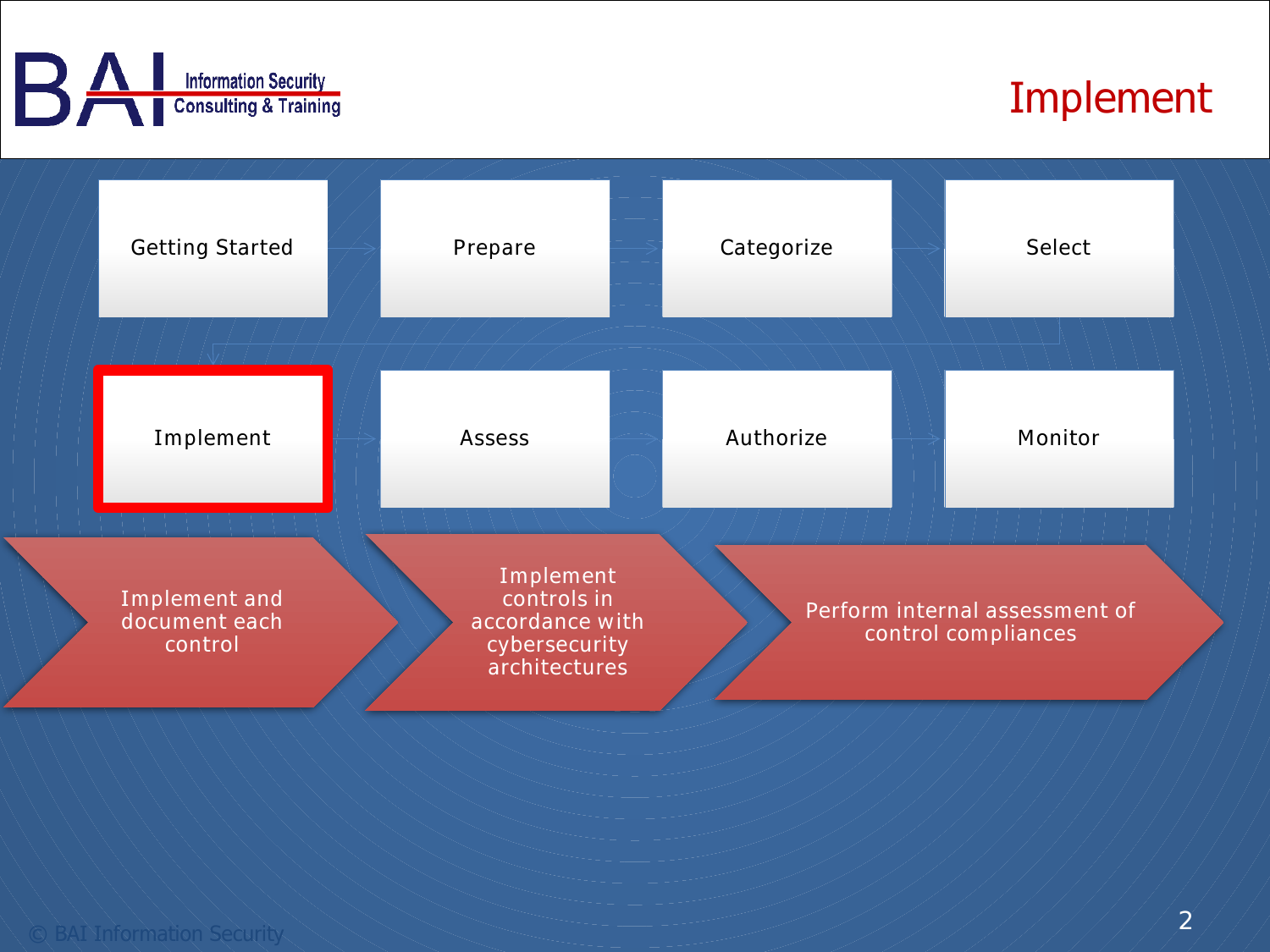

# Implement

Getting Started

Prepare

Categorize

Select

Implement

Assess

Authorize
Monitor
Implement and document each control
Implement controls in accordance with cybersecurity architectures
Perform internal assessment of control compliances